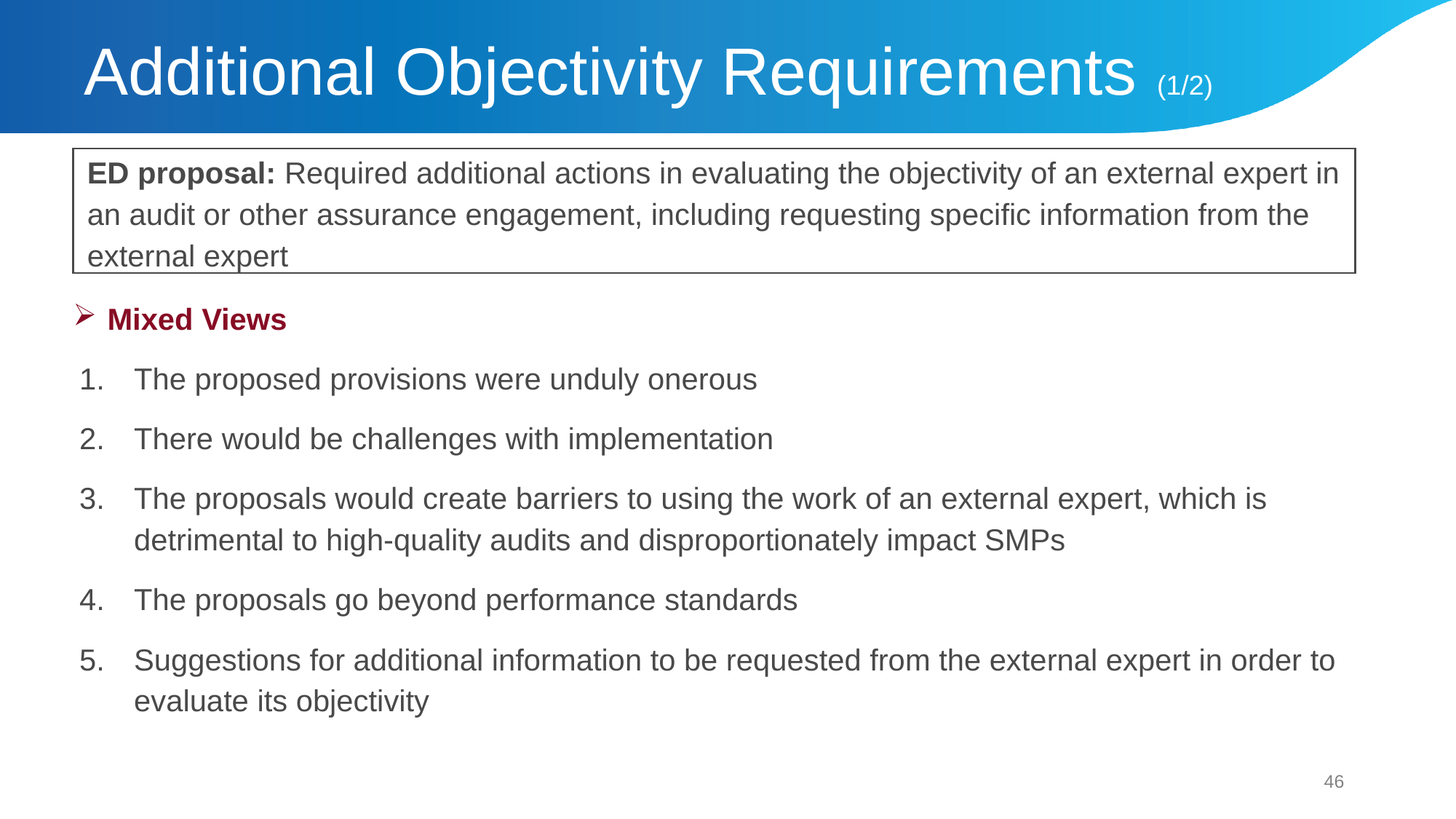

# Additional Objectivity Requirements (1/2)
ED proposal: Required additional actions in evaluating the objectivity of an external expert in an audit or other assurance engagement, including requesting specific information from the external expert
Mixed Views
The proposed provisions were unduly onerous
There would be challenges with implementation
The proposals would create barriers to using the work of an external expert, which is detrimental to high-quality audits and disproportionately impact SMPs
The proposals go beyond performance standards
Suggestions for additional information to be requested from the external expert in order to evaluate its objectivity
46